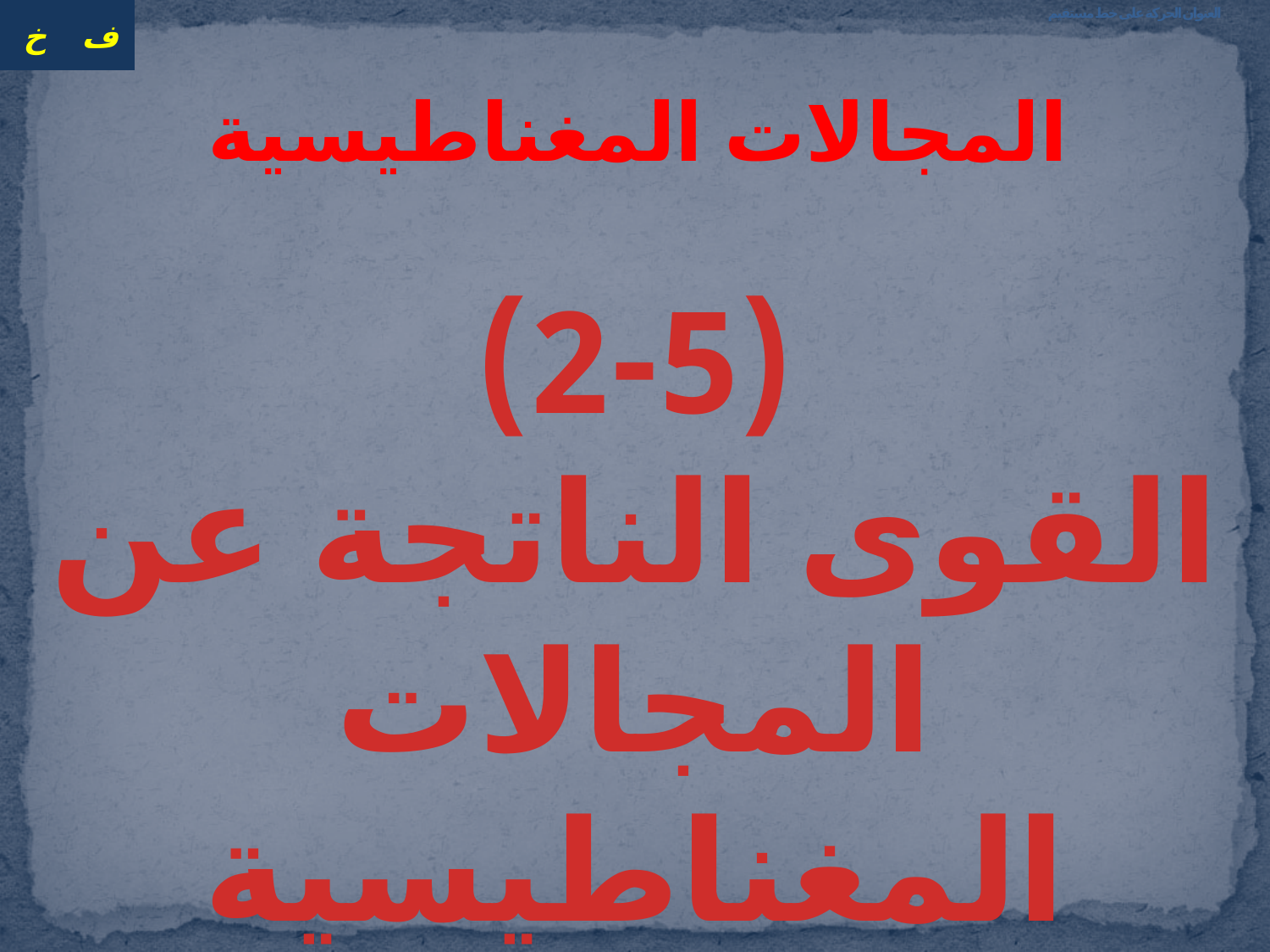

# العنوان الحركة على خط مستقيم
المجالات المغناطيسية
(2-5)
القوى الناتجة عن المجالات المغناطيسية